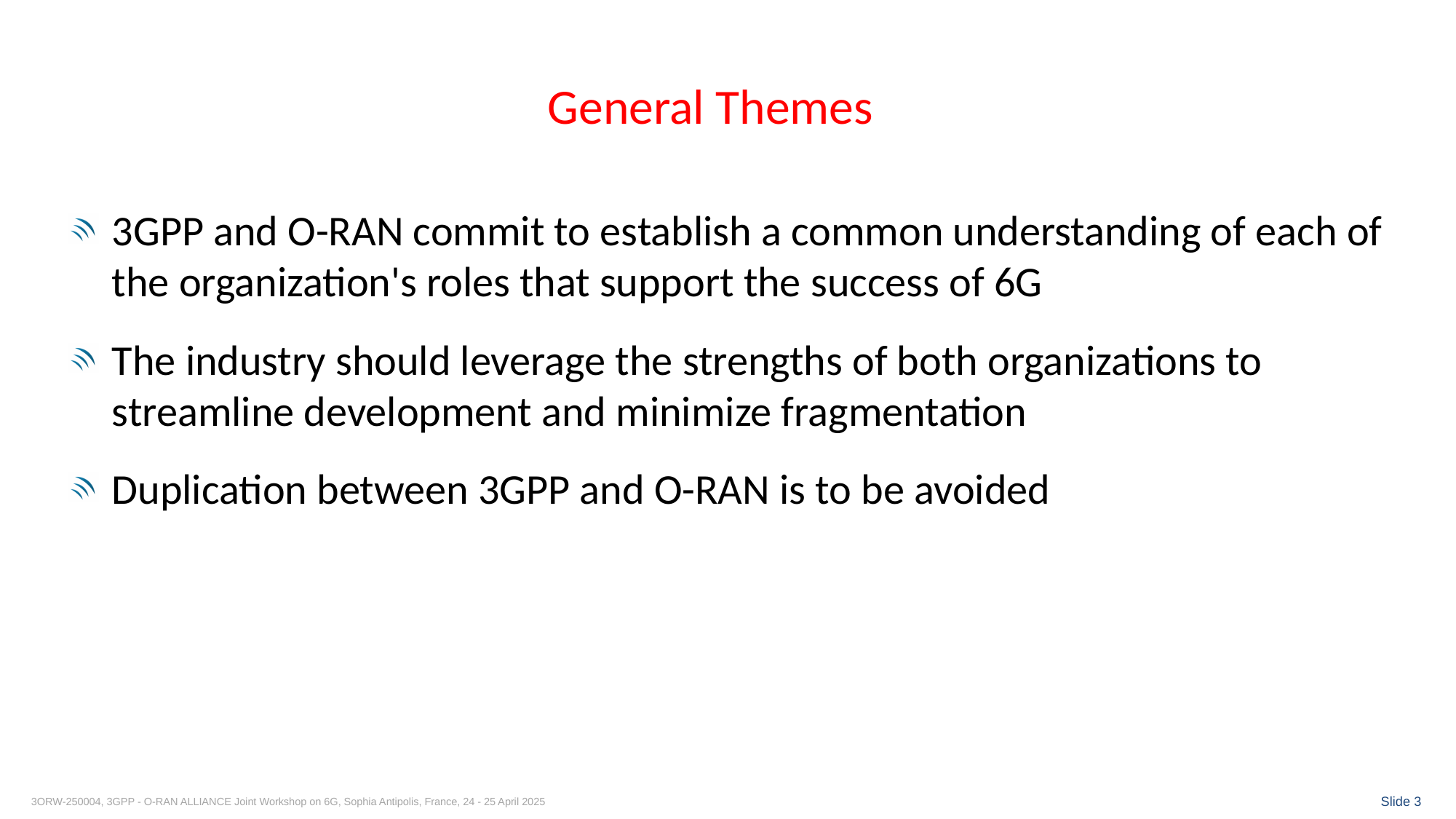

# General Themes
3GPP and O-RAN commit to establish a common understanding of each of the organization's roles that support the success of 6G
The industry should leverage the strengths of both organizations to streamline development and minimize fragmentation
Duplication between 3GPP and O-RAN is to be avoided